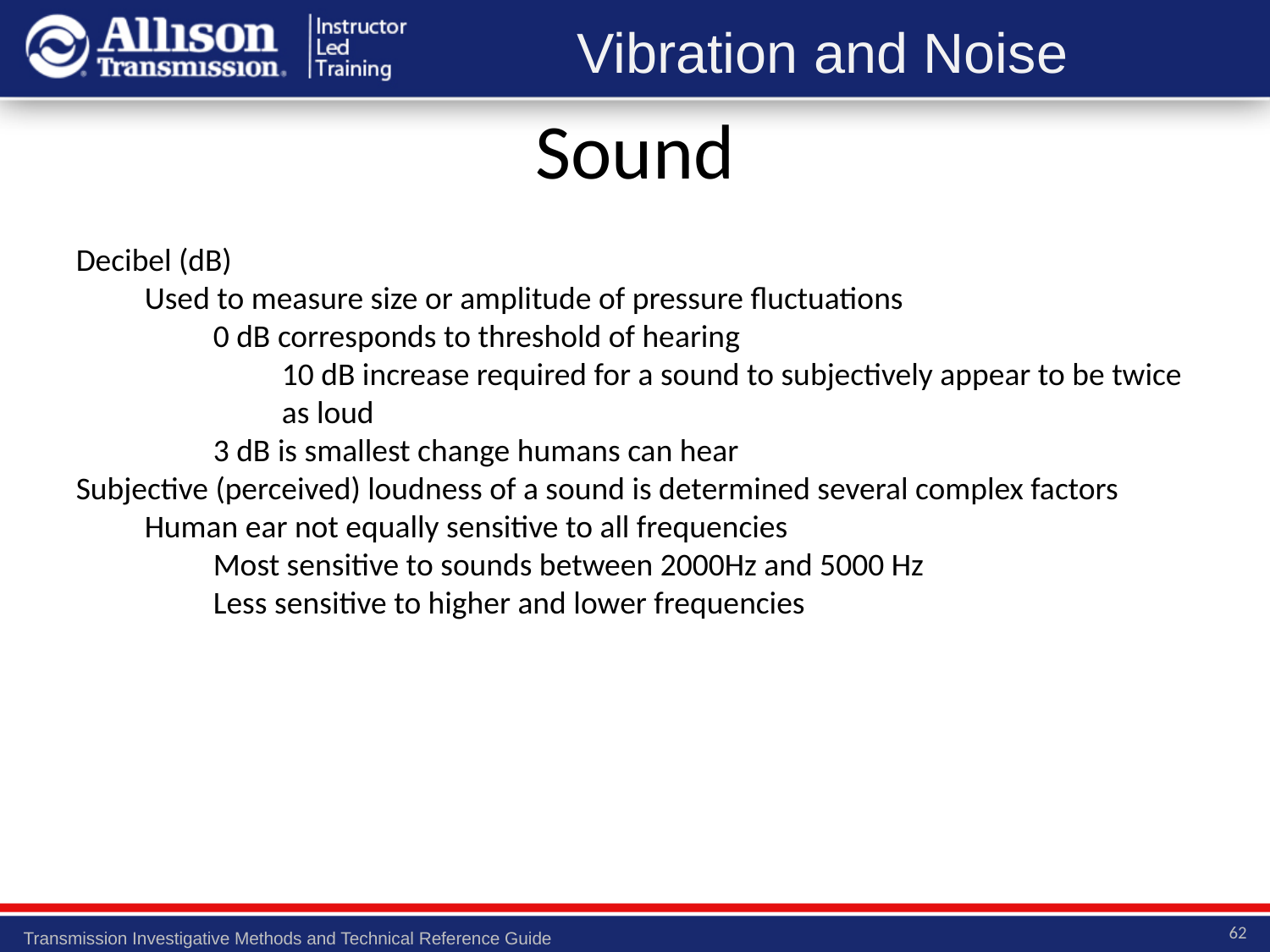

Sound
Decibel (dB)
Used to measure size or amplitude of pressure fluctuations
0 dB corresponds to threshold of hearing
10 dB increase required for a sound to subjectively appear to be twice as loud
3 dB is smallest change humans can hear
Subjective (perceived) loudness of a sound is determined several complex factors
Human ear not equally sensitive to all frequencies
Most sensitive to sounds between 2000Hz and 5000 Hz
Less sensitive to higher and lower frequencies

62